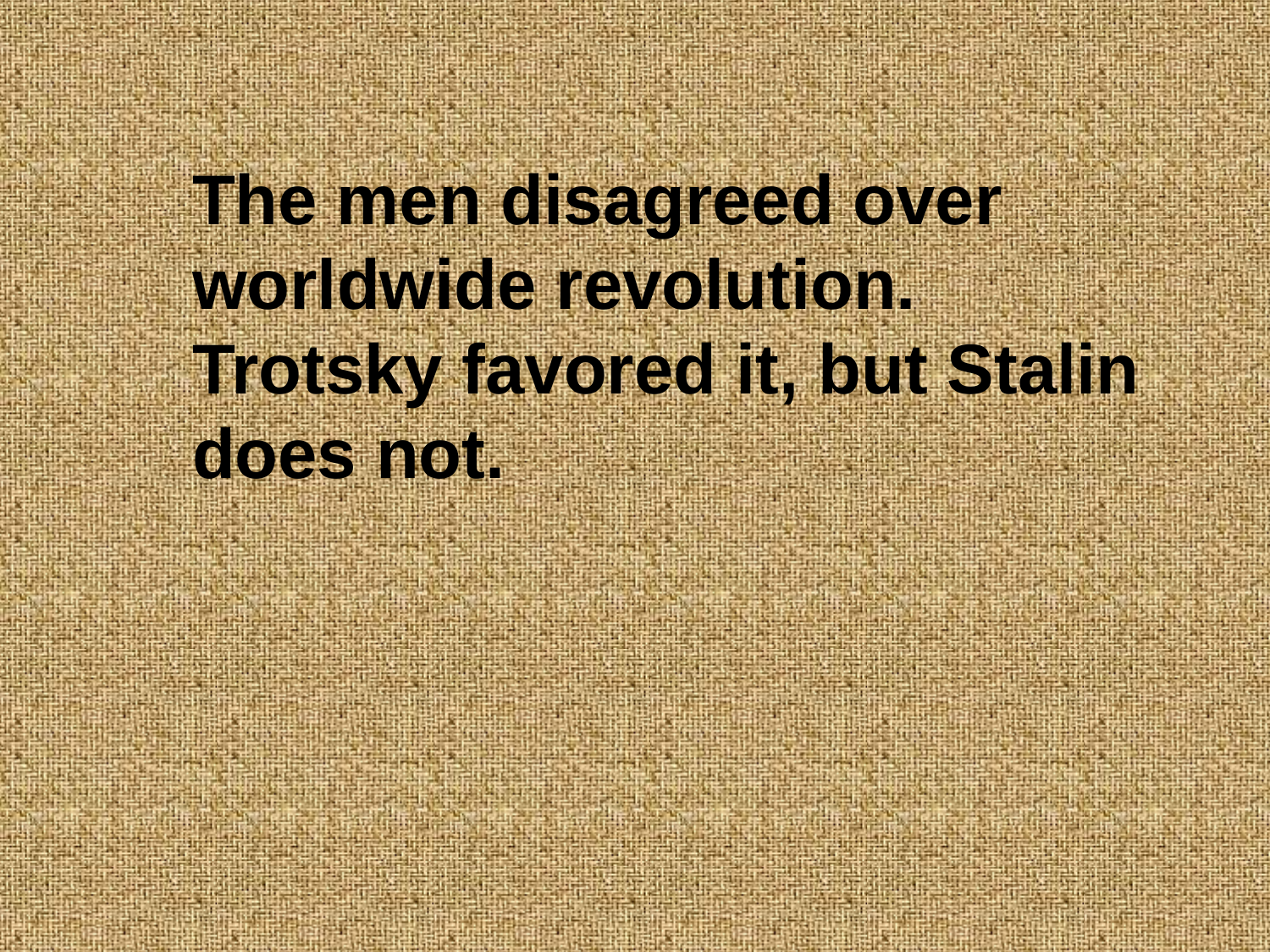

The men disagreed over worldwide revolution.  Trotsky favored it, but Stalin does not.